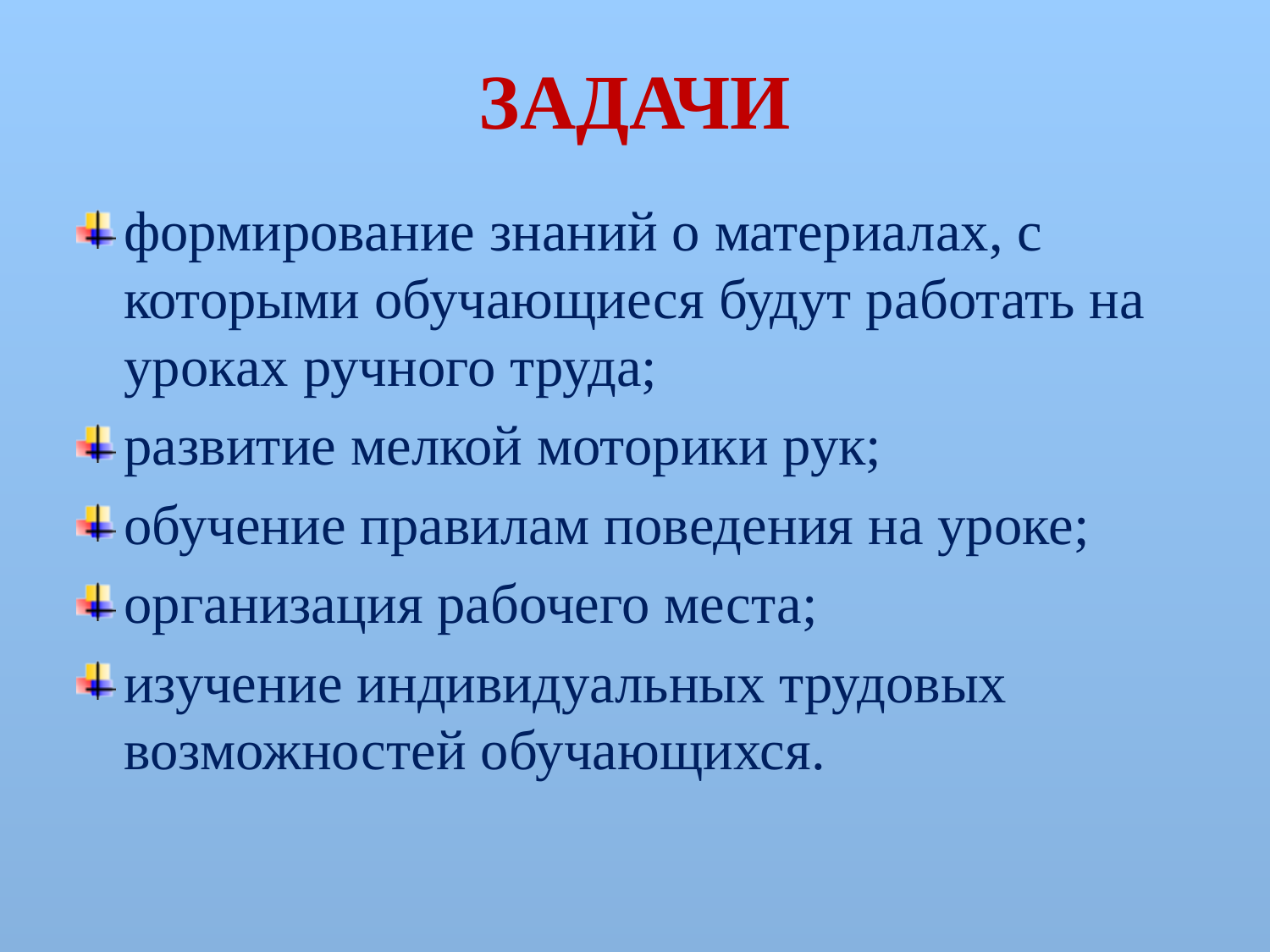

# ЗАДАЧИ
формирование знаний о материалах, с которыми обучающиеся будут работать на уроках ручного труда;
развитие мелкой моторики рук;
обучение правилам поведения на уроке;
организация рабочего места;
изучение индивидуальных трудовых возможностей обучающихся.